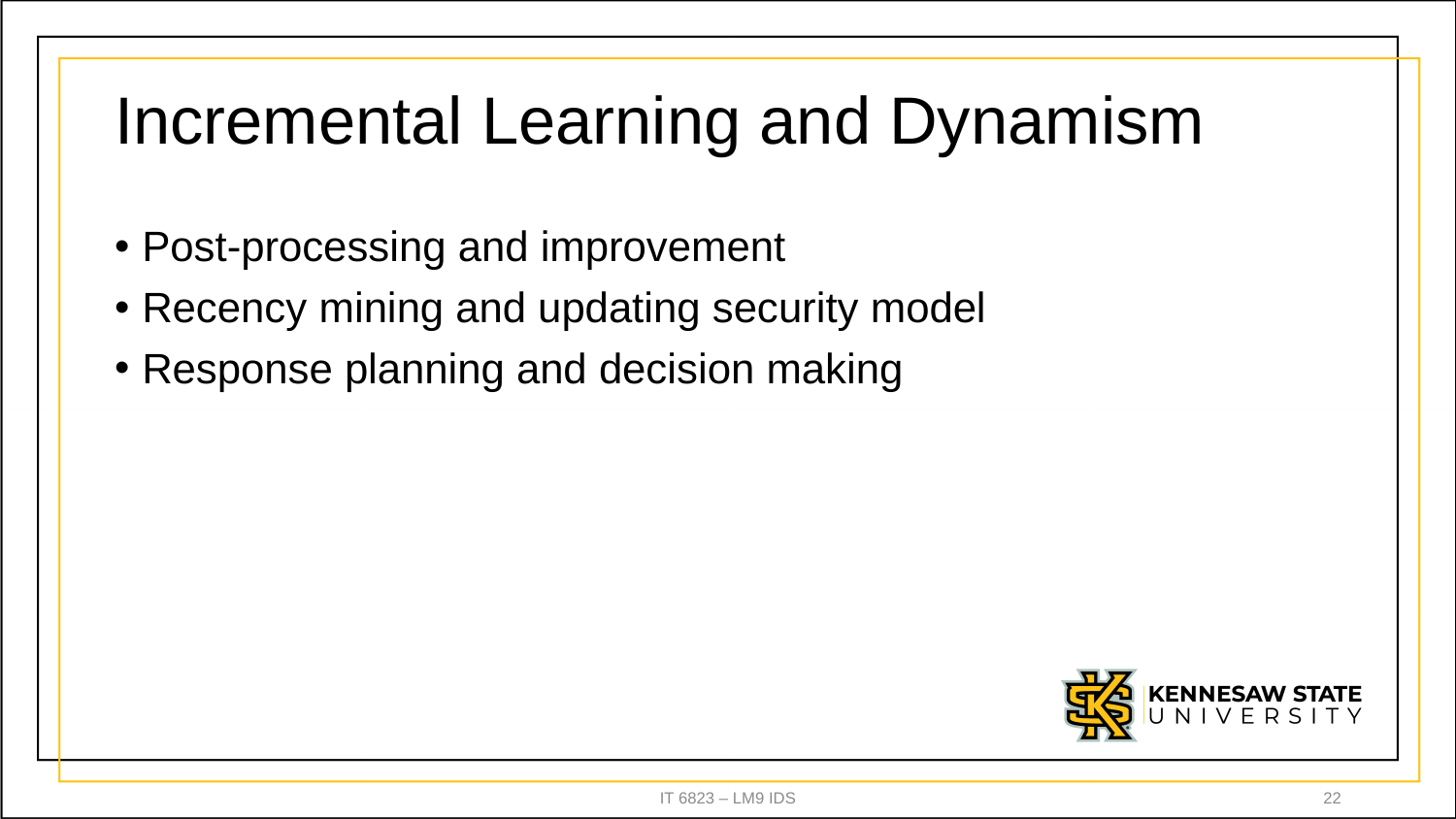

# Incremental Learning and Dynamism
Post-processing and improvement
Recency mining and updating security model
Response planning and decision making
IT 6823 – LM9 IDS
22